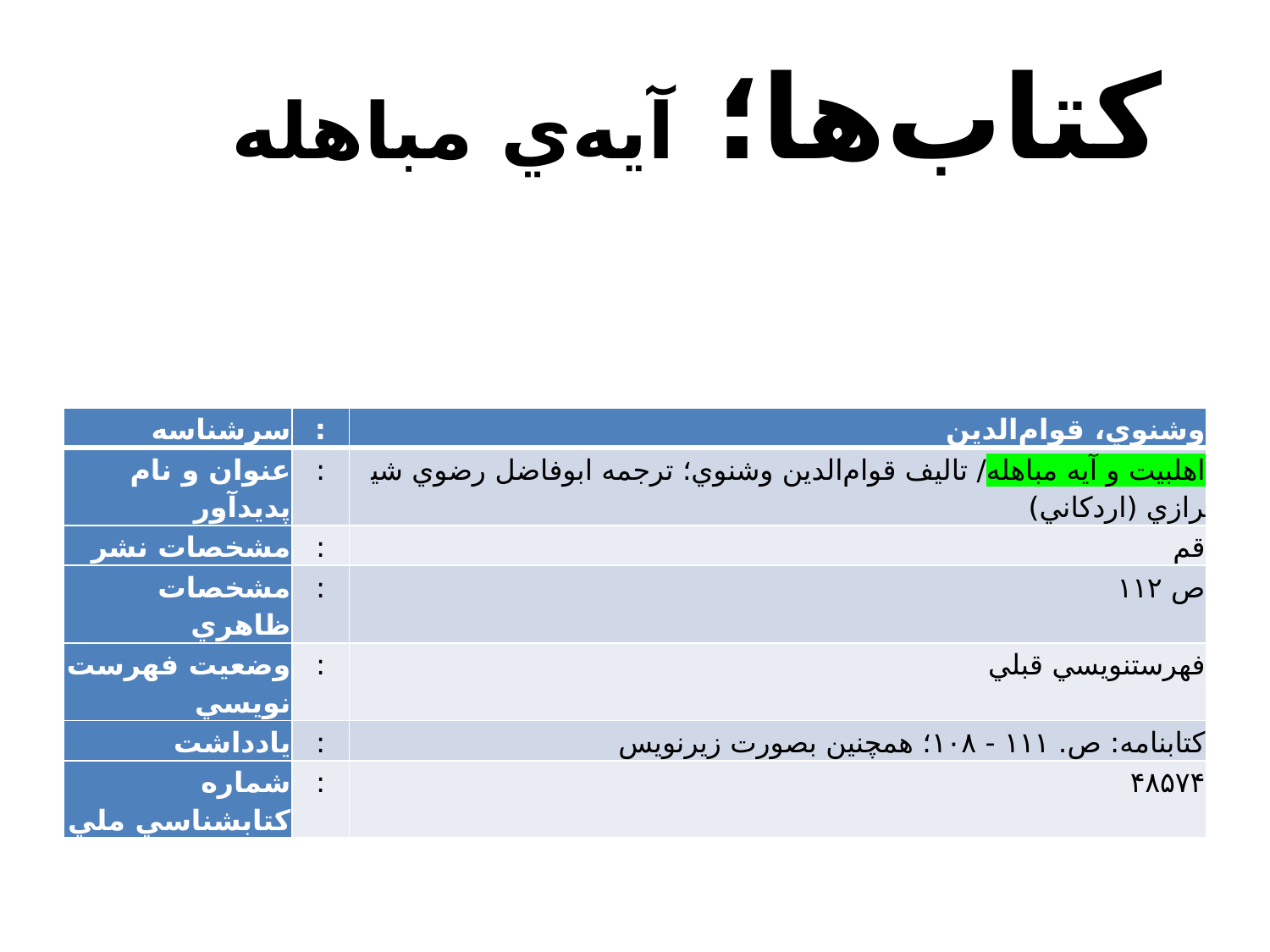

کتاب‌ها؛ آيه‌ي مباهله

| ‏سرشناسه | : | وش‍ن‍وي‌، ق‍وام‌ال‍دي‍ن‌ |
| --- | --- | --- |
| ‏عنوان و نام پديدآور | : | اه‍ل‍ب‍ي‍ت‌ و آي‍ه‌ م‍ب‍اه‍ل‍ه‌/ ت‍ال‍ي‍ف‌ ق‍وام‌ال‍دي‍ن‌ وش‍ن‍وي‌؛ ت‍رج‍م‍ه‌ اب‍وف‍اض‍ل‌ رض‍وي‌ ش‍ي‍رازي‌ (اردک‍ان‍ي‌) |
| ‏مشخصات نشر | : | ق‍م‌ |
| ‏مشخصات ظاهري | : | ص‌ ۱۱۲ |
| ‏وضعيت فهرست نويسي | : | ف‍ه‍رس‍ت‍ن‍وي‍س‍ي‌ ق‍ب‍ل‍ي‌ |
| ‏يادداشت | : | ک‍ت‍اب‍ن‍ام‍ه‌: ص‌. ۱۱۱ - ۱۰۸؛ ه‍م‍چ‍ن‍ي‍ن‌ ب‍ص‍ورت‌ زي‍رن‍وي‍س‌ |
| ‏شماره کتابشناسي ملي | : | ۴۸۵۷۴ |